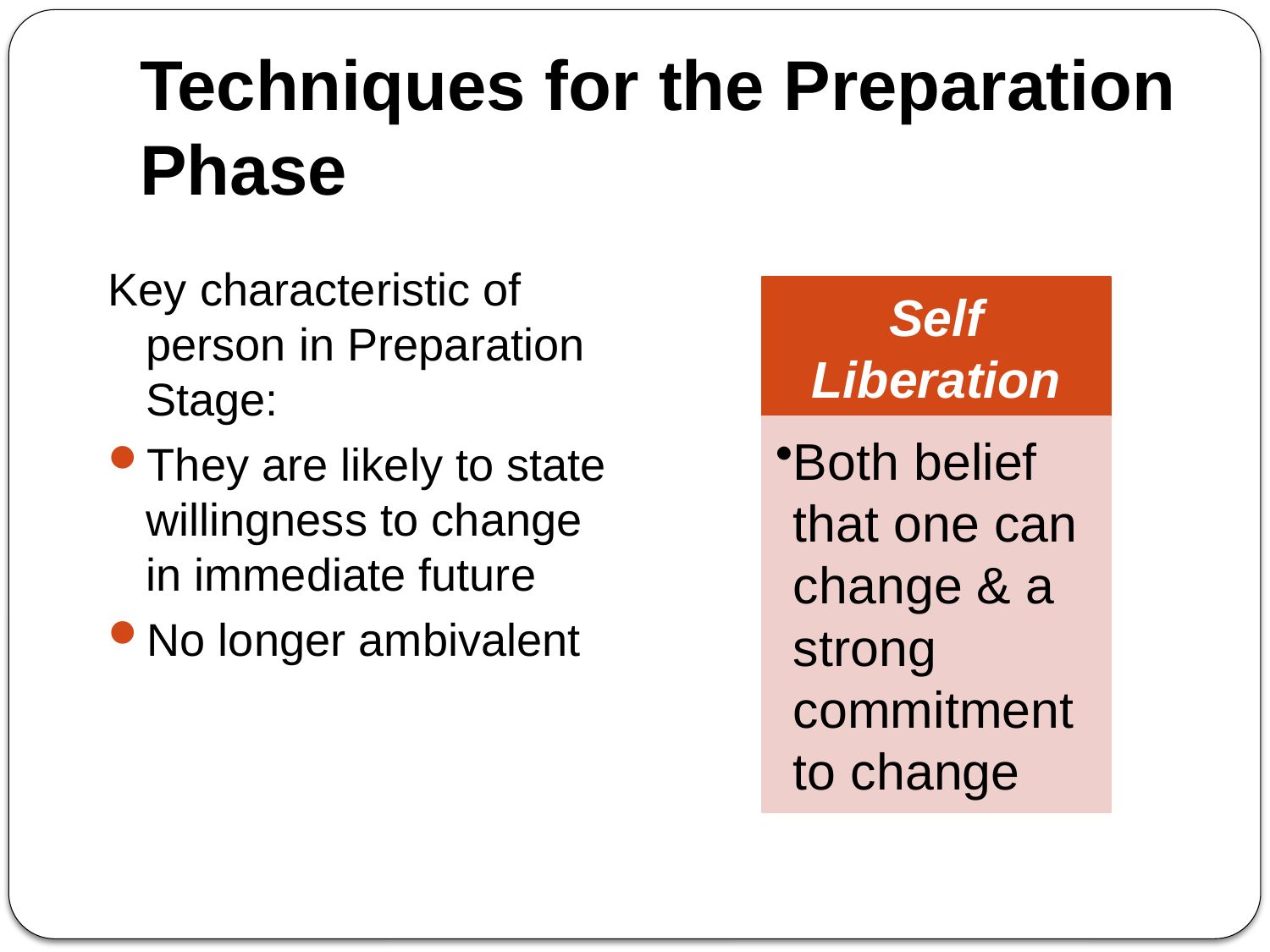

# Techniques for the Preparation Phase
Key characteristic of person in Preparation Stage:
They are likely to state willingness to change in immediate future
No longer ambivalent

Self Liberation
Both belief that one can change & a strong commitment to change